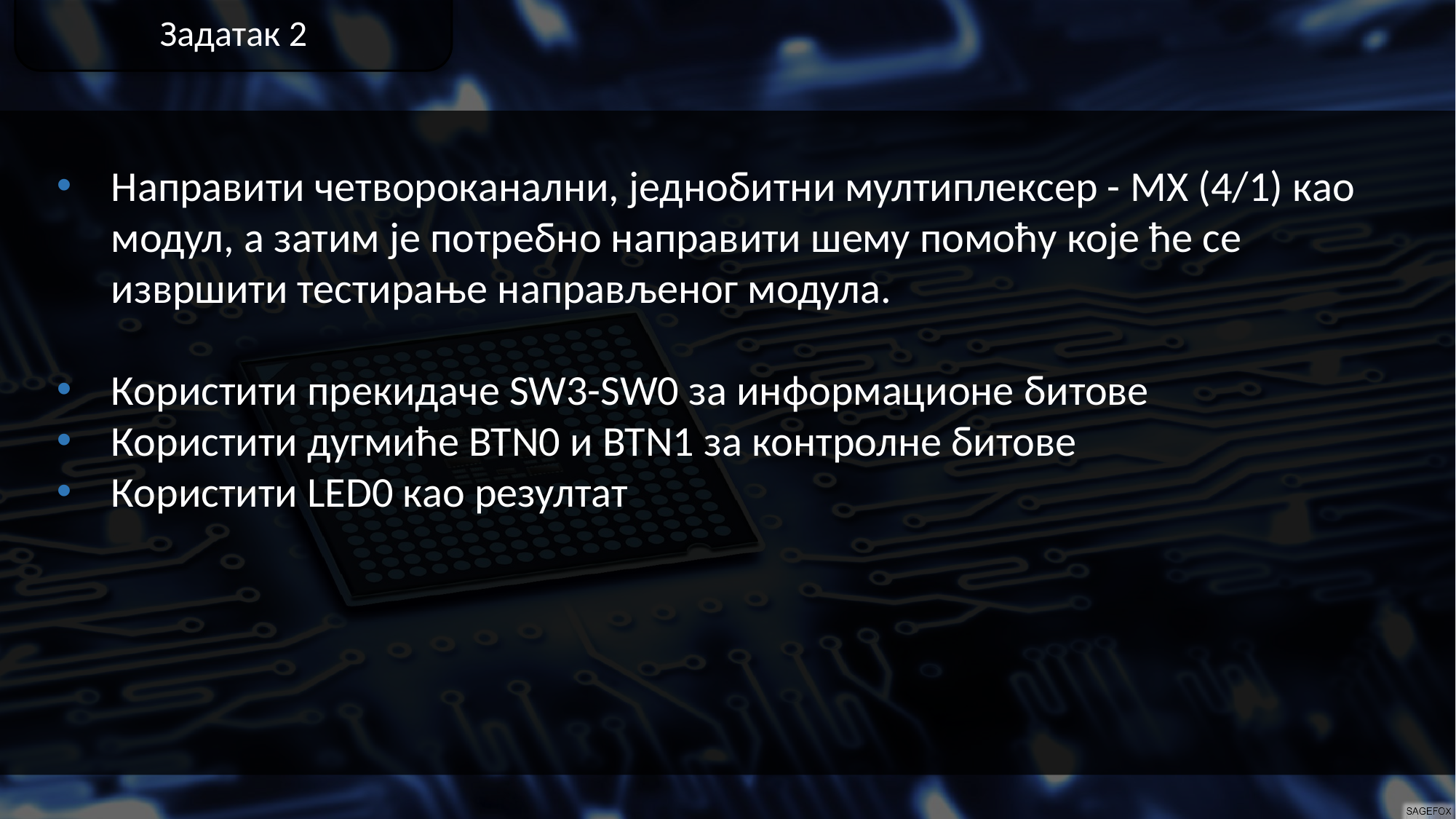

Задатак 2

Направити четвороканални, једнобитни мултиплексер - MX (4/1) као модул, а затим је потребно направити шему помоћу које ће се извршити тестирање направљеног модула.

Користити прекидаче SW3-SW0 за информационе битове
Користити дугмиће BTN0 и BTN1 за контролне битове
Користити LED0 као резултат